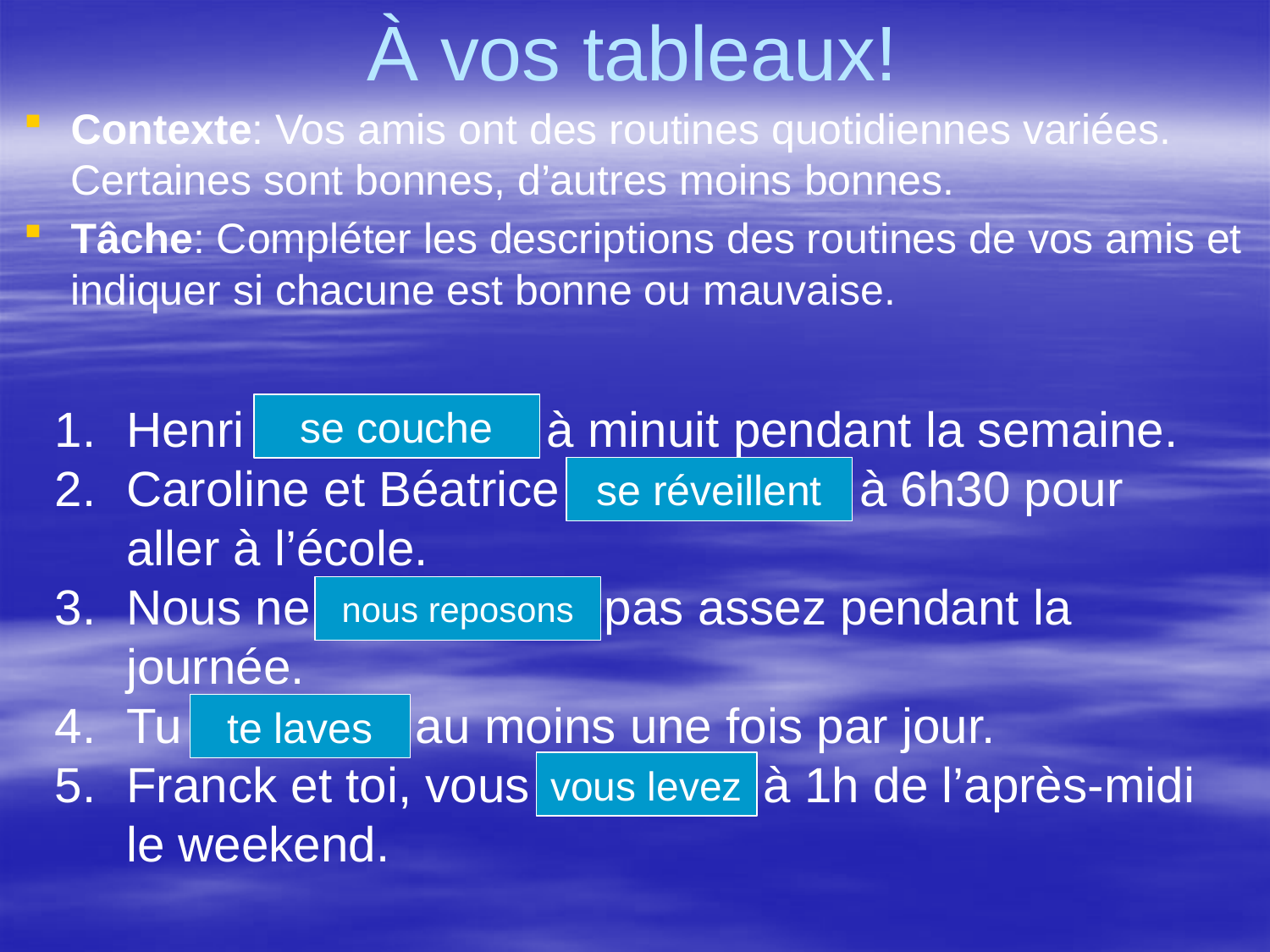

# À vos tableaux!
Contexte: Vos amis ont des routines quotidiennes variées. Certaines sont bonnes, d’autres moins bonnes.
Tâche: Compléter les descriptions des routines de vos amis et indiquer si chacune est bonne ou mauvaise.
Henri (se coucher) à minuit pendant la semaine.
Caroline et Béatrice (se réveiller) à 6h30 pour aller à l’école.
Nous ne (se reposer) pas assez pendant la journée.
Tu (se laver) au moins une fois par jour.
Franck et toi, vous (se lever) à 1h de l’après-midi le weekend.
se couche
se réveillent
nous reposons
te laves
vous levez